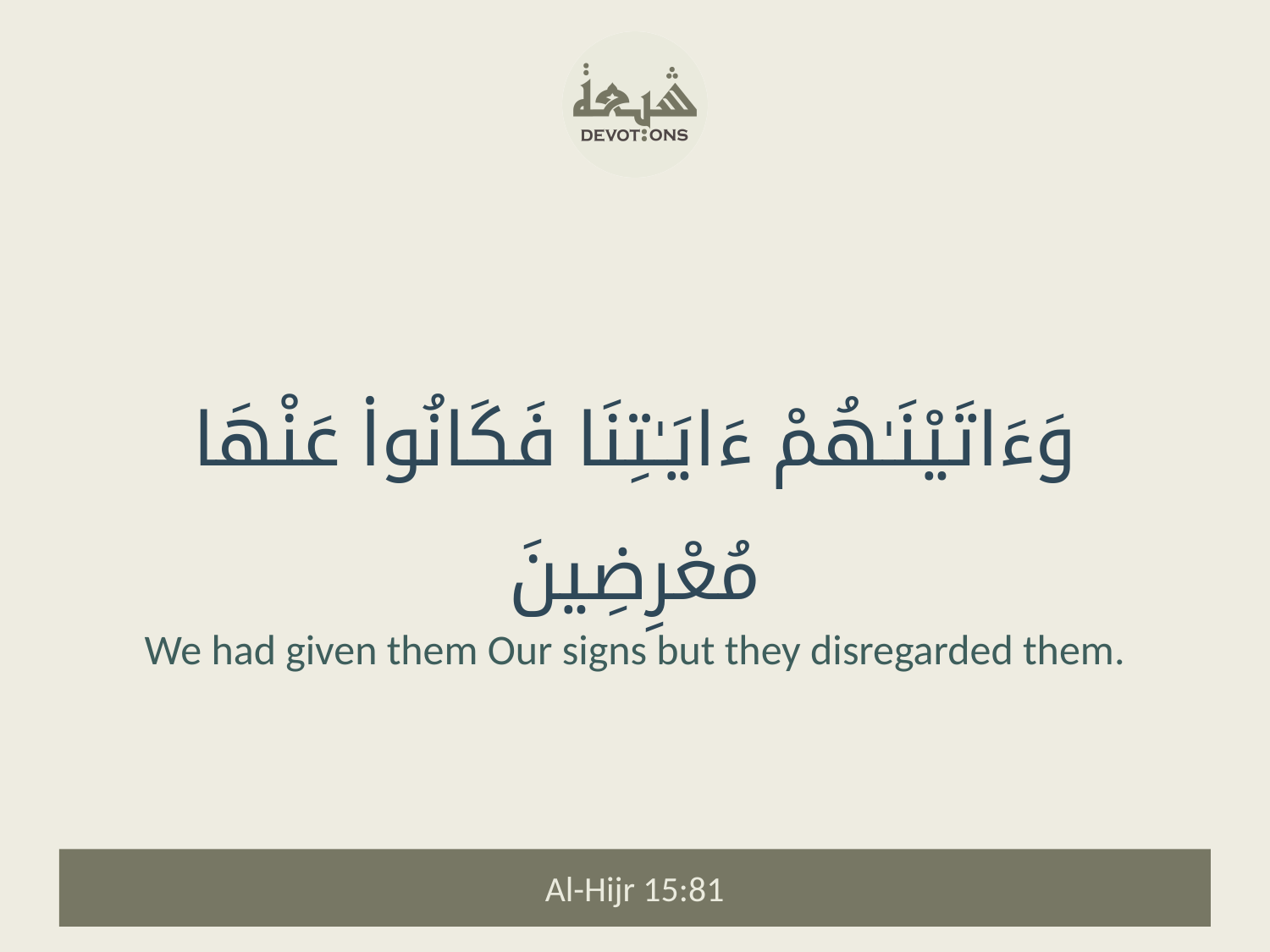

وَءَاتَيْنَـٰهُمْ ءَايَـٰتِنَا فَكَانُوا۟ عَنْهَا مُعْرِضِينَ
We had given them Our signs but they disregarded them.
Al-Hijr 15:81